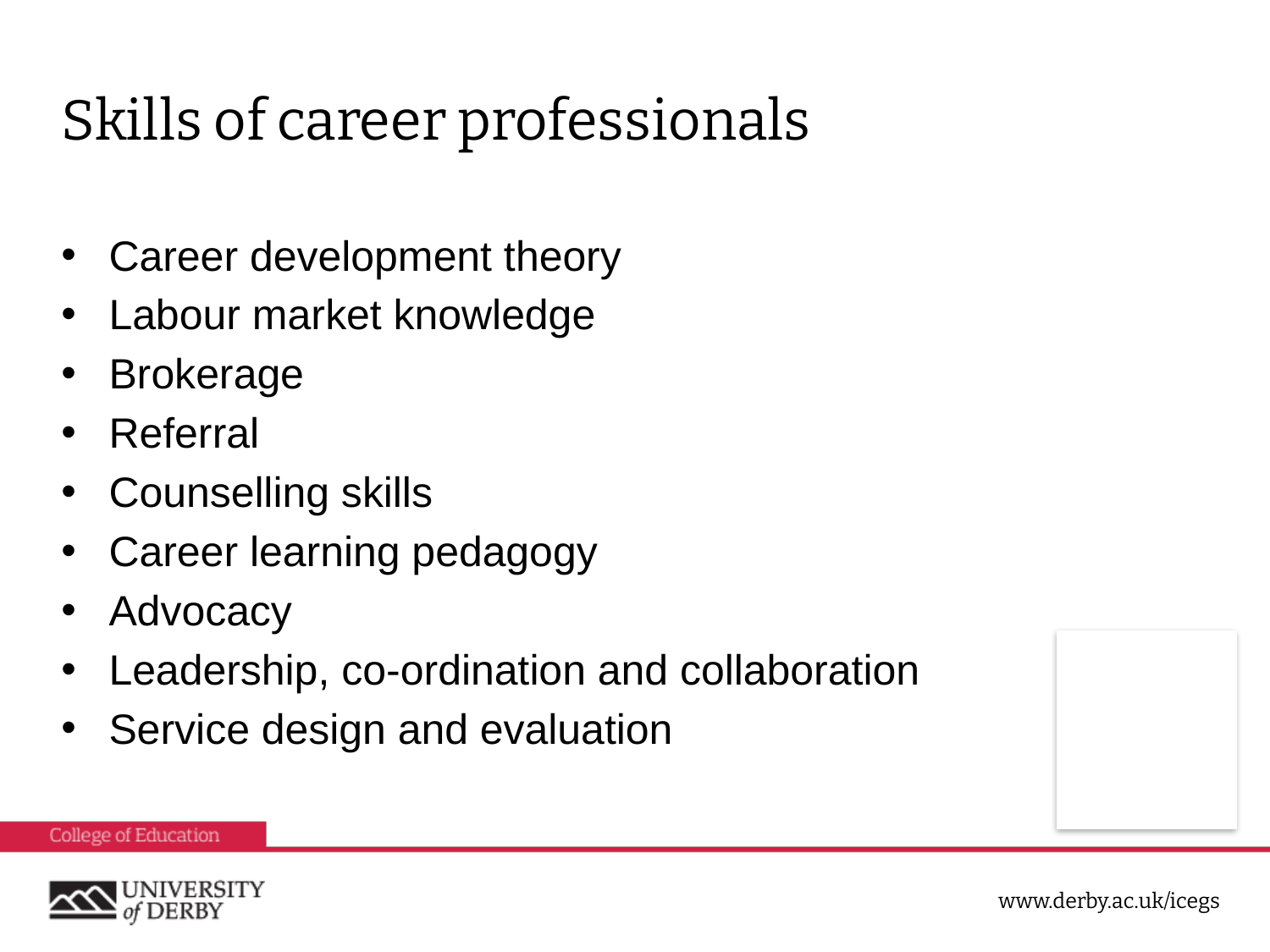

# Skills of career professionals
Career development theory
Labour market knowledge
Brokerage
Referral
Counselling skills
Career learning pedagogy
Advocacy
Leadership, co-ordination and collaboration
Service design and evaluation